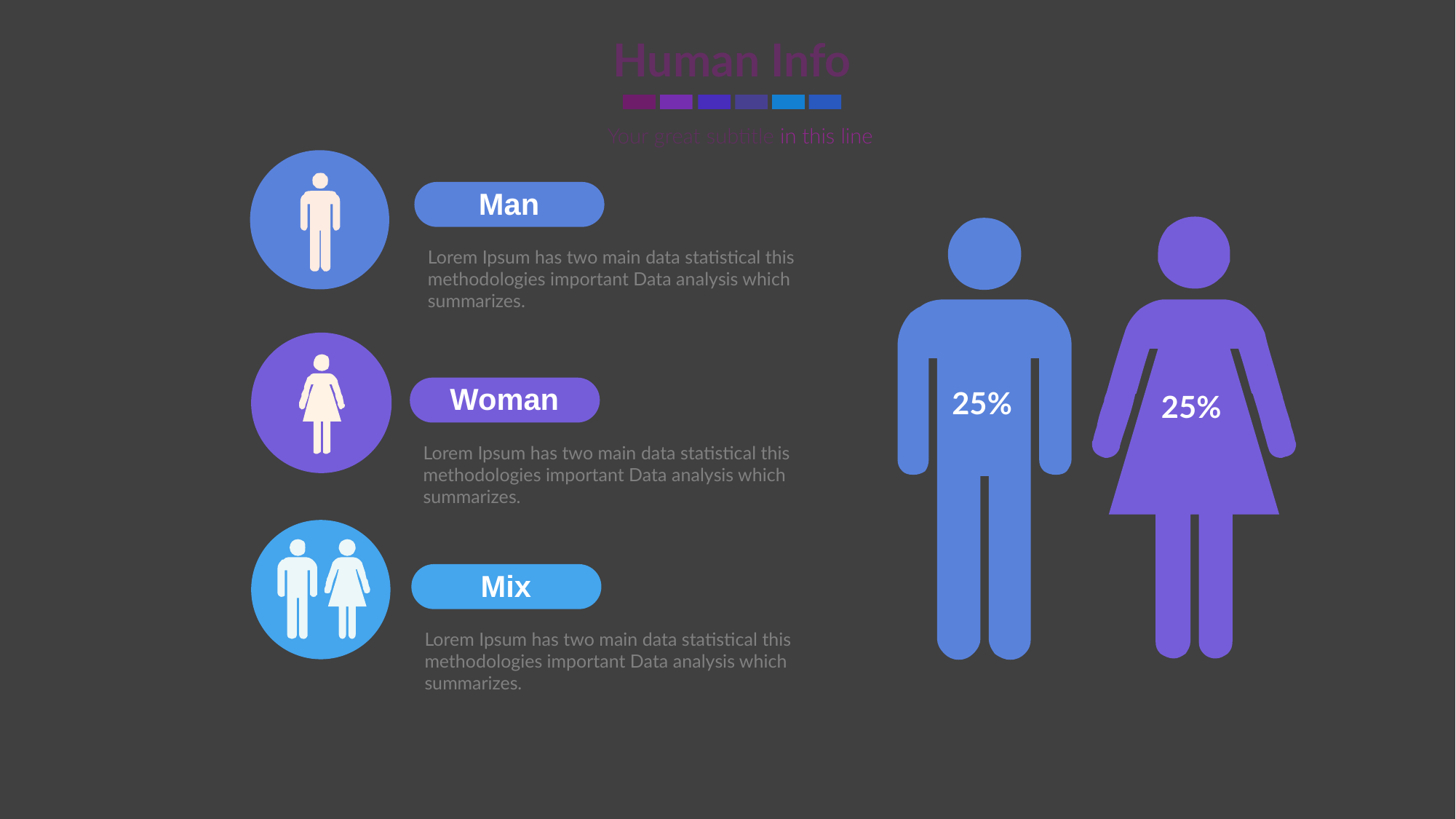

Human Info
Your great subtitle in this line

Man

Lorem Ipsum has two main data statistical this methodologies important Data analysis which summarizes.

Woman
25%
25%
Lorem Ipsum has two main data statistical this methodologies important Data analysis which summarizes.

Mix
Lorem Ipsum has two main data statistical this methodologies important Data analysis which summarizes.